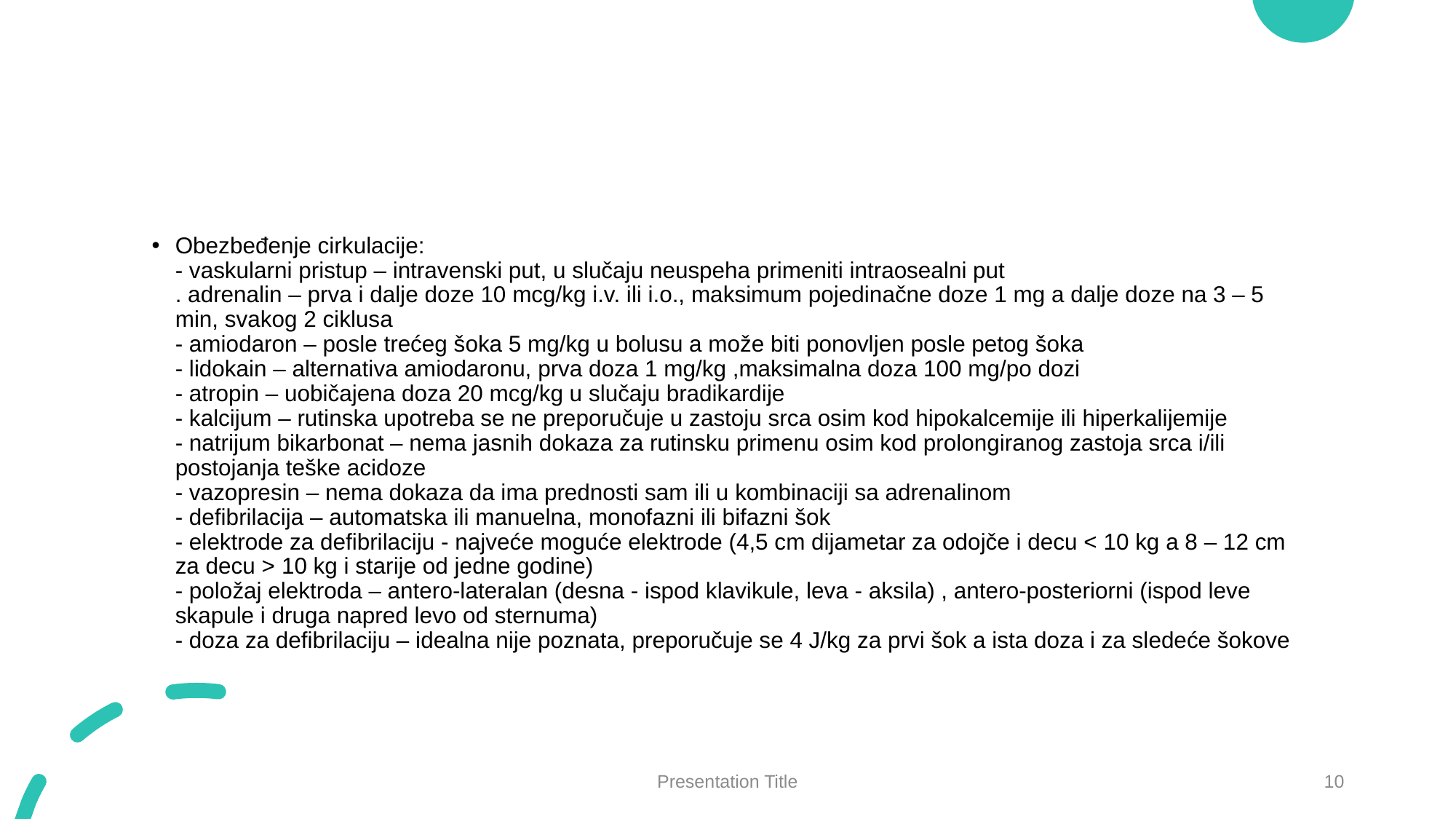

Obezbeđenje cirkulacije:
- vaskularni pristup – intravenski put, u slučaju neuspeha primeniti intraosealni put
. adrenalin – prva i dalje doze 10 mcg/kg i.v. ili i.o., maksimum pojedinačne doze 1 mg a dalje doze na 3 – 5 min, svakog 2 ciklusa
- amiodaron – posle trećeg šoka 5 mg/kg u bolusu a može biti ponovljen posle petog šoka
- lidokain – alternativa amiodaronu, prva doza 1 mg/kg ,maksimalna doza 100 mg/po dozi
- atropin – uobičajena doza 20 mcg/kg u slučaju bradikardije
- kalcijum – rutinska upotreba se ne preporučuje u zastoju srca osim kod hipokalcemije ili hiperkalijemije
- natrijum bikarbonat – nema jasnih dokaza za rutinsku primenu osim kod prolongiranog zastoja srca i/ili postojanja teške acidoze
- vazopresin – nema dokaza da ima prednosti sam ili u kombinaciji sa adrenalinom
- defibrilacija – automatska ili manuelna, monofazni ili bifazni šok
- elektrode za defibrilaciju - najveće moguće elektrode (4,5 cm dijametar za odojče i decu < 10 kg a 8 – 12 cm za decu > 10 kg i starije od jedne godine)
- položaj elektroda – antero-lateralan (desna - ispod klavikule, leva - aksila) , antero-posteriorni (ispod leve skapule i druga napred levo od sternuma)
- doza za defibrilaciju – idealna nije poznata, preporučuje se 4 J/kg za prvi šok a ista doza i za sledeće šokove
Presentation Title
10